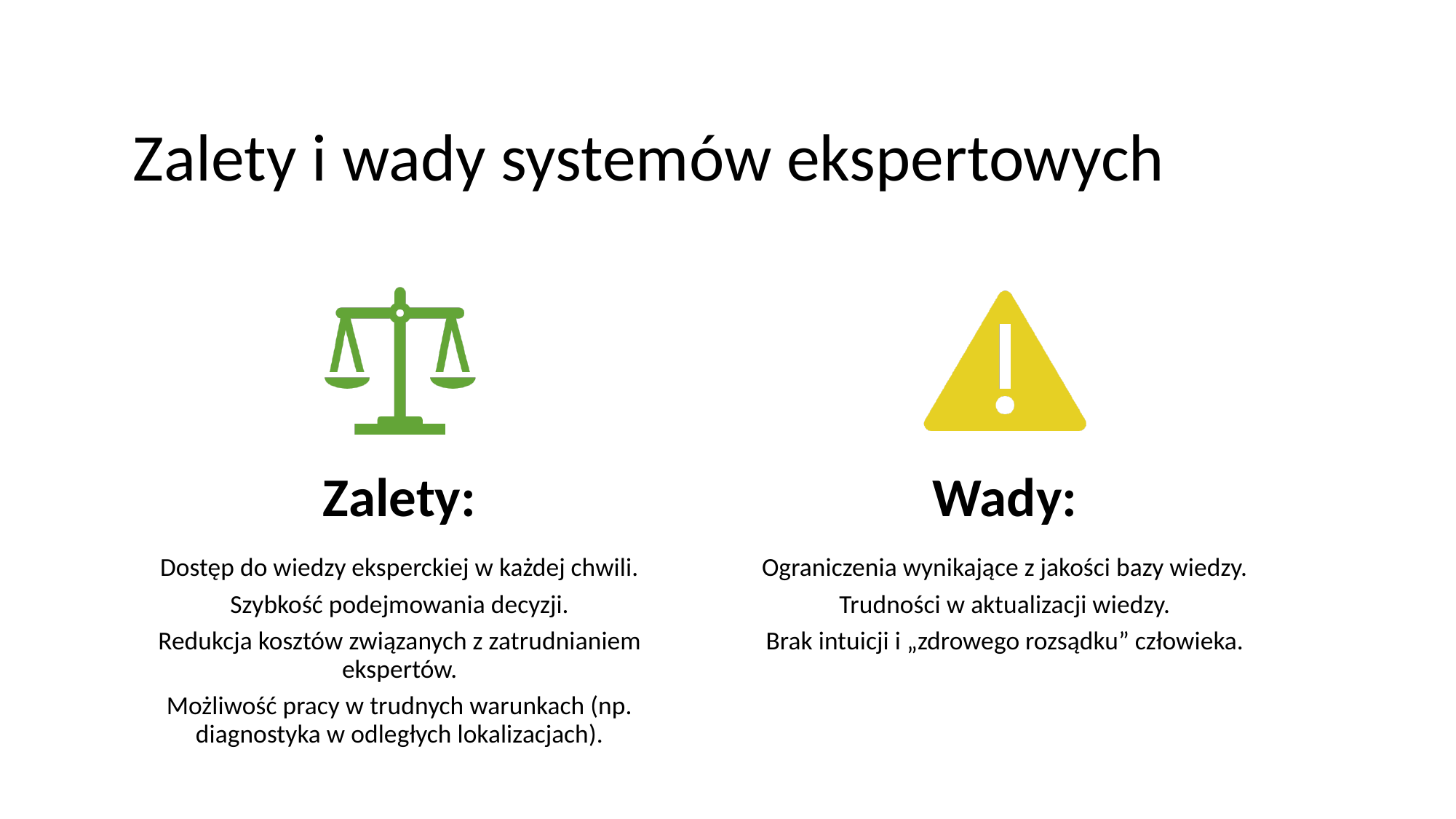

# Zalety i wady systemów ekspertowych
Zalety:
Dostęp do wiedzy eksperckiej w każdej chwili.
Szybkość podejmowania decyzji.
Redukcja kosztów związanych z zatrudnianiem ekspertów.
Możliwość pracy w trudnych warunkach (np. diagnostyka w odległych lokalizacjach).
Wady:
Ograniczenia wynikające z jakości bazy wiedzy.
Trudności w aktualizacji wiedzy.
Brak intuicji i „zdrowego rozsądku” człowieka.